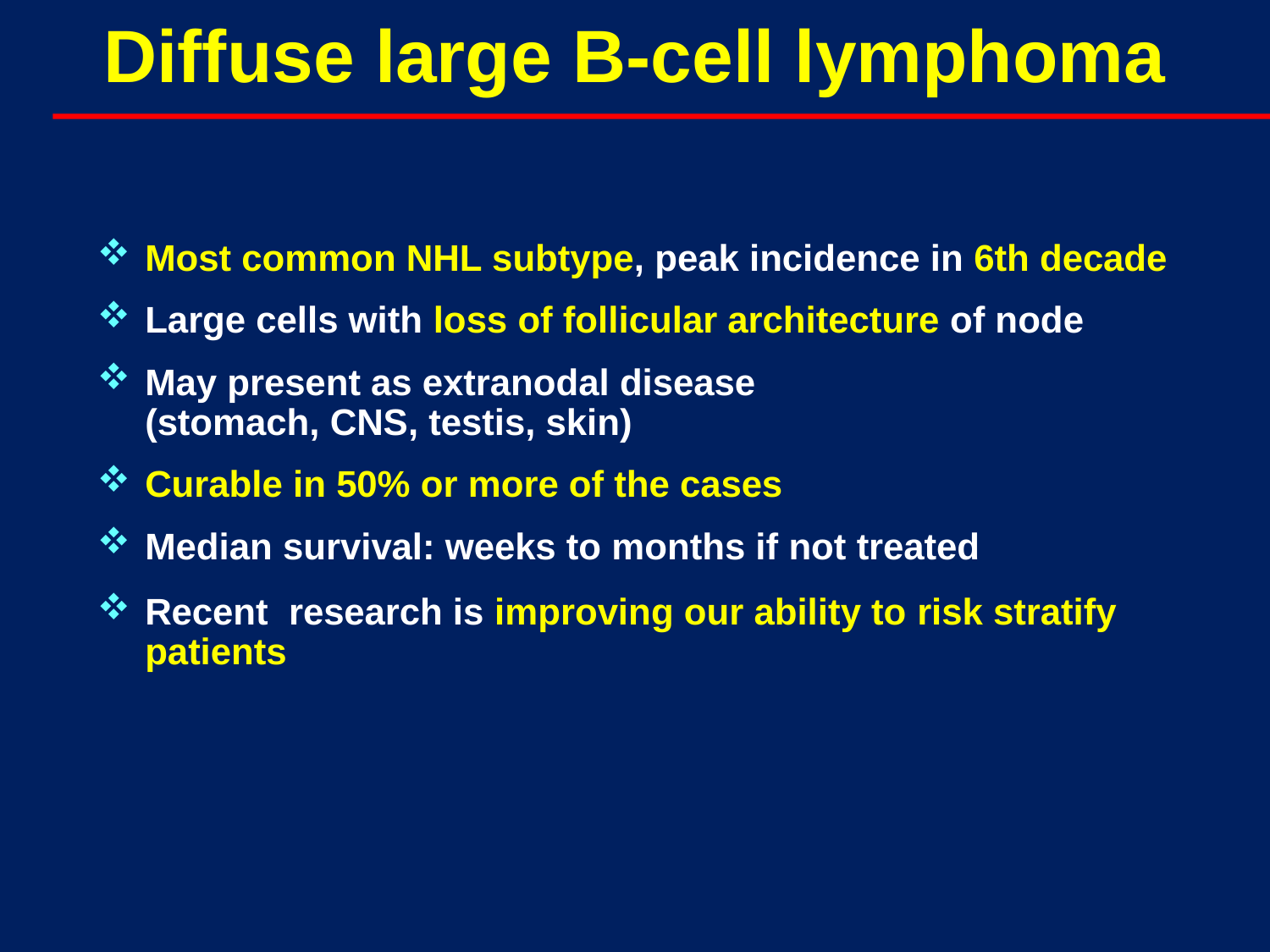

Diffuse large B-cell lymphoma

Most common NHL subtype, peak incidence in 6th decade
Large cells with loss of follicular architecture of node
May present as extranodal disease
(stomach, CNS, testis, skin)
Curable in 50% or more of the cases
Median survival: weeks to months if not treated
Recent  research is improving our ability to risk stratify patients